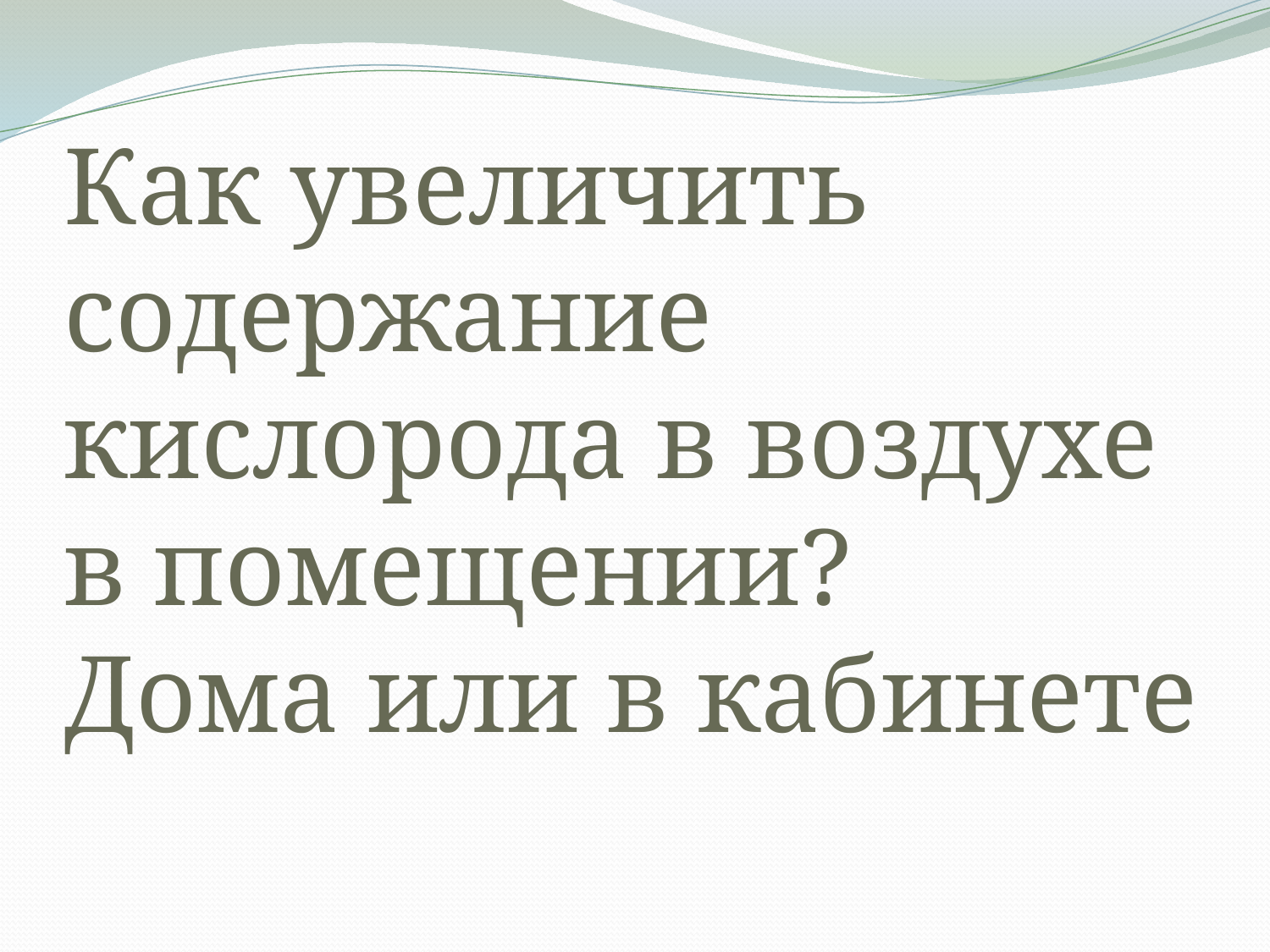

# Как увеличить содержание кислорода в воздухе в помещении? Дома или в кабинете